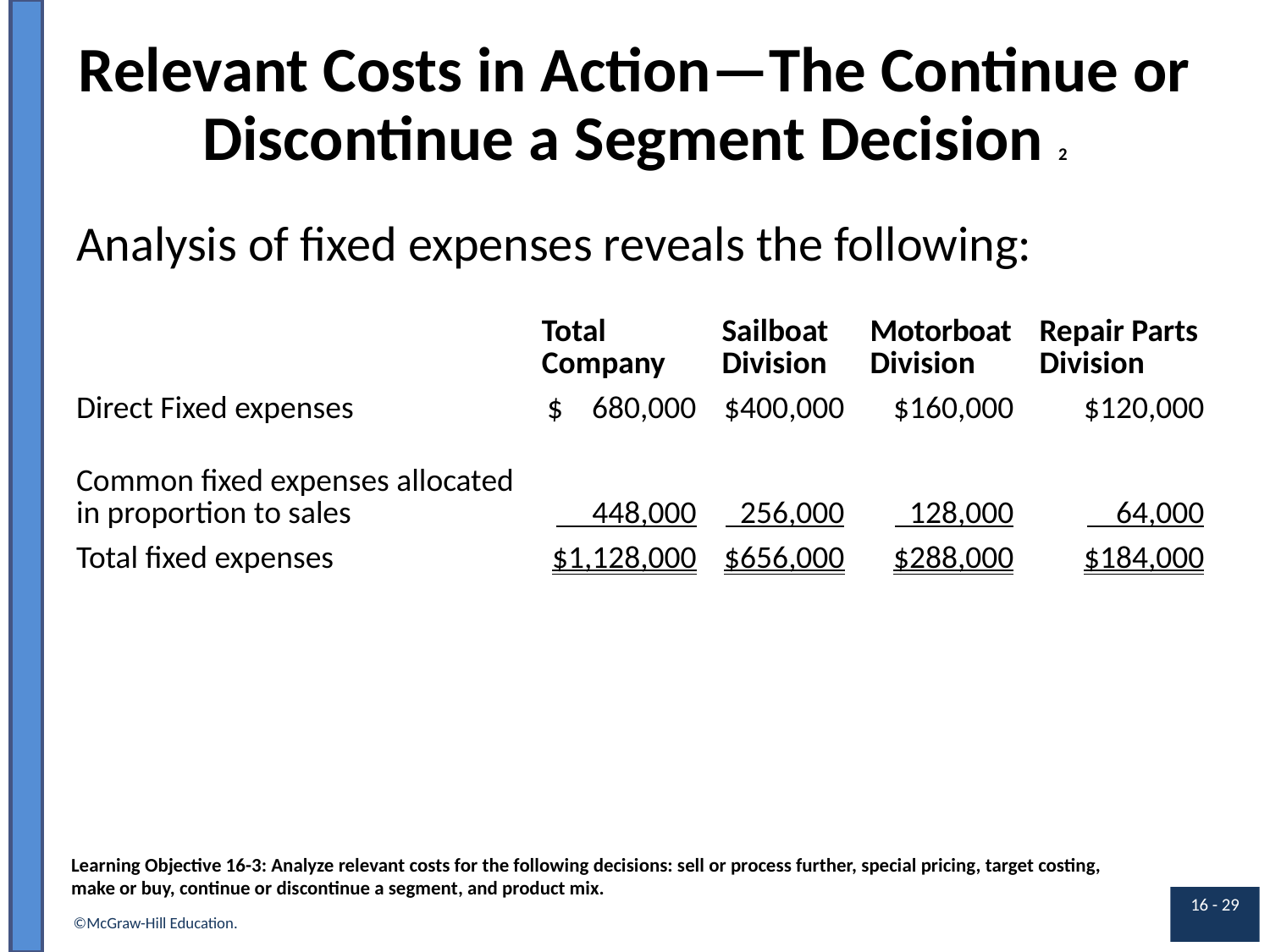

# Relevant Costs in Action—The Continue or Discontinue a Segment Decision 2
Analysis of fixed expenses reveals the following:
| Blank | Total Company | Sailboat Division | Motorboat Division | Repair Parts Division |
| --- | --- | --- | --- | --- |
| Direct Fixed expenses | $ 680,000 | $400,000 | $160,000 | $120,000 |
| Common fixed expenses allocated in proportion to sales | 448,000 | 256,000 | 128,000 | 64,000 |
| Total fixed expenses | $1,128,000 | $656,000 | $288,000 | $184,000 |
Learning Objective 16-3: Analyze relevant costs for the following decisions: sell or process further, special pricing, target costing, make or buy, continue or discontinue a segment, and product mix.